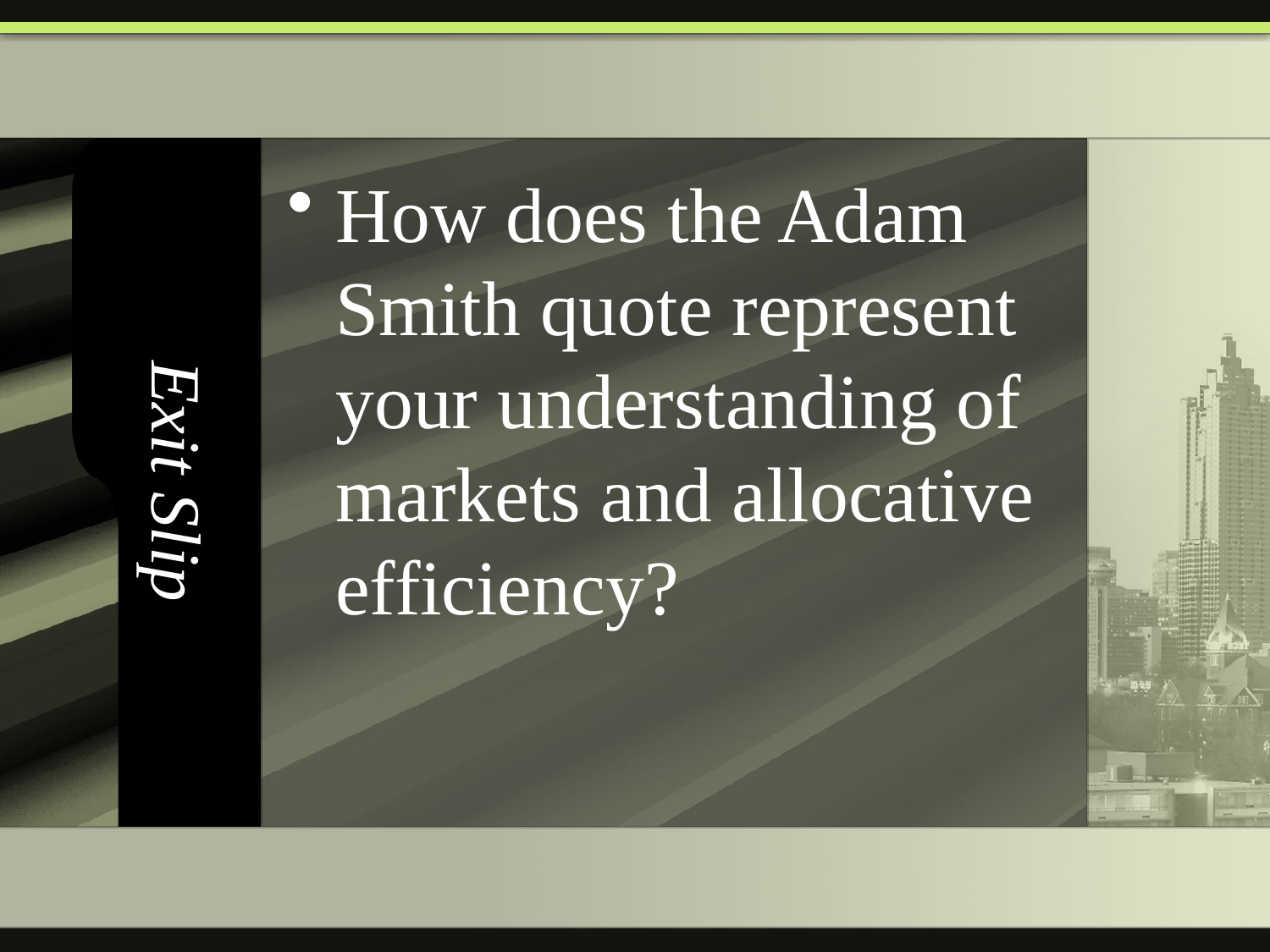

# Exit Slip
How does the Adam Smith quote represent your understanding of markets and allocative efficiency?